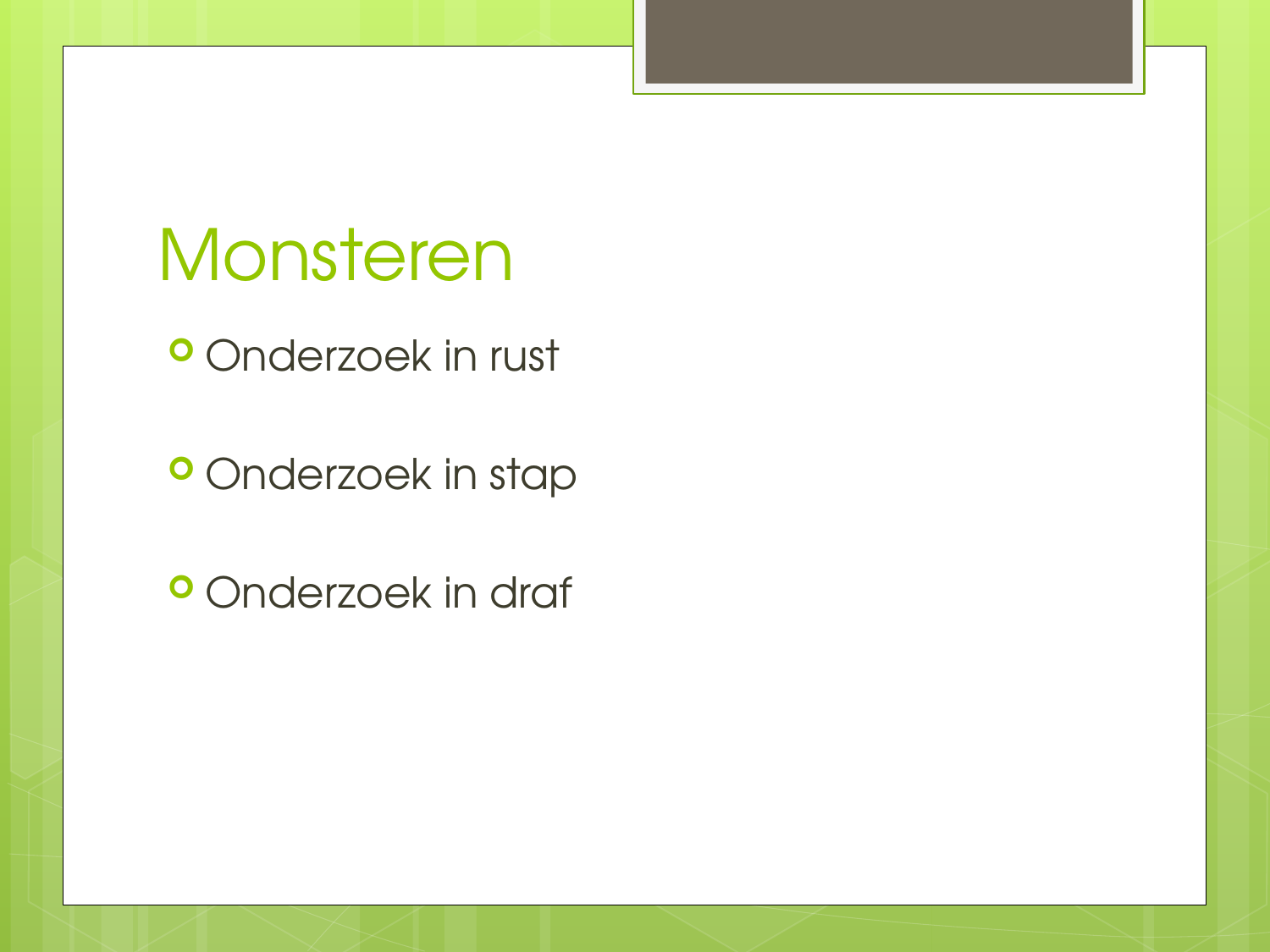

# Monsteren
Onderzoek in rust

Onderzoek in stap

Onderzoek in draf